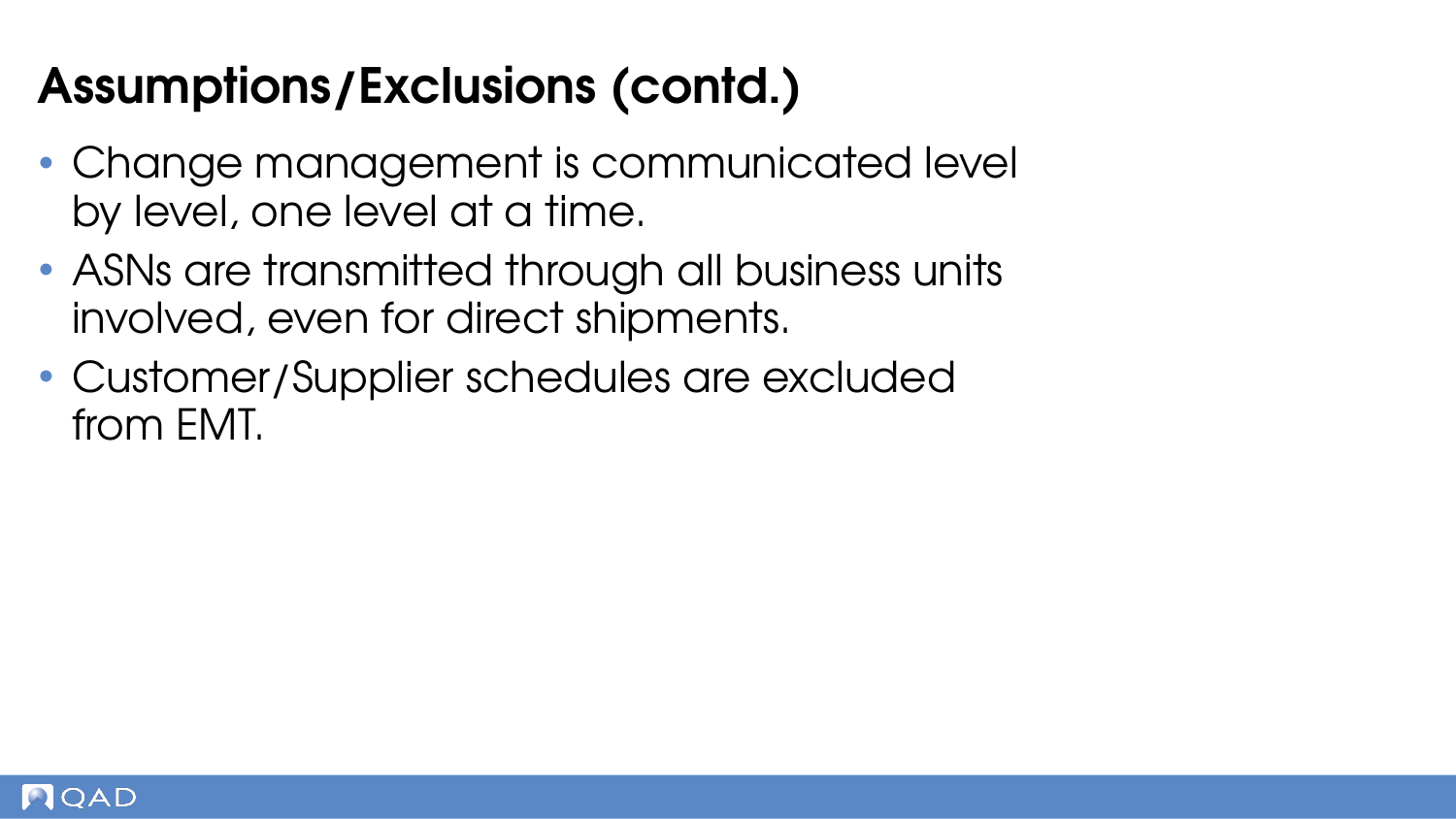

# Assumptions/Exclusions (contd.)
Change management is communicated level by level, one level at a time.
ASNs are transmitted through all business units involved, even for direct shipments.
Customer/Supplier schedules are excluded from EMT.

122